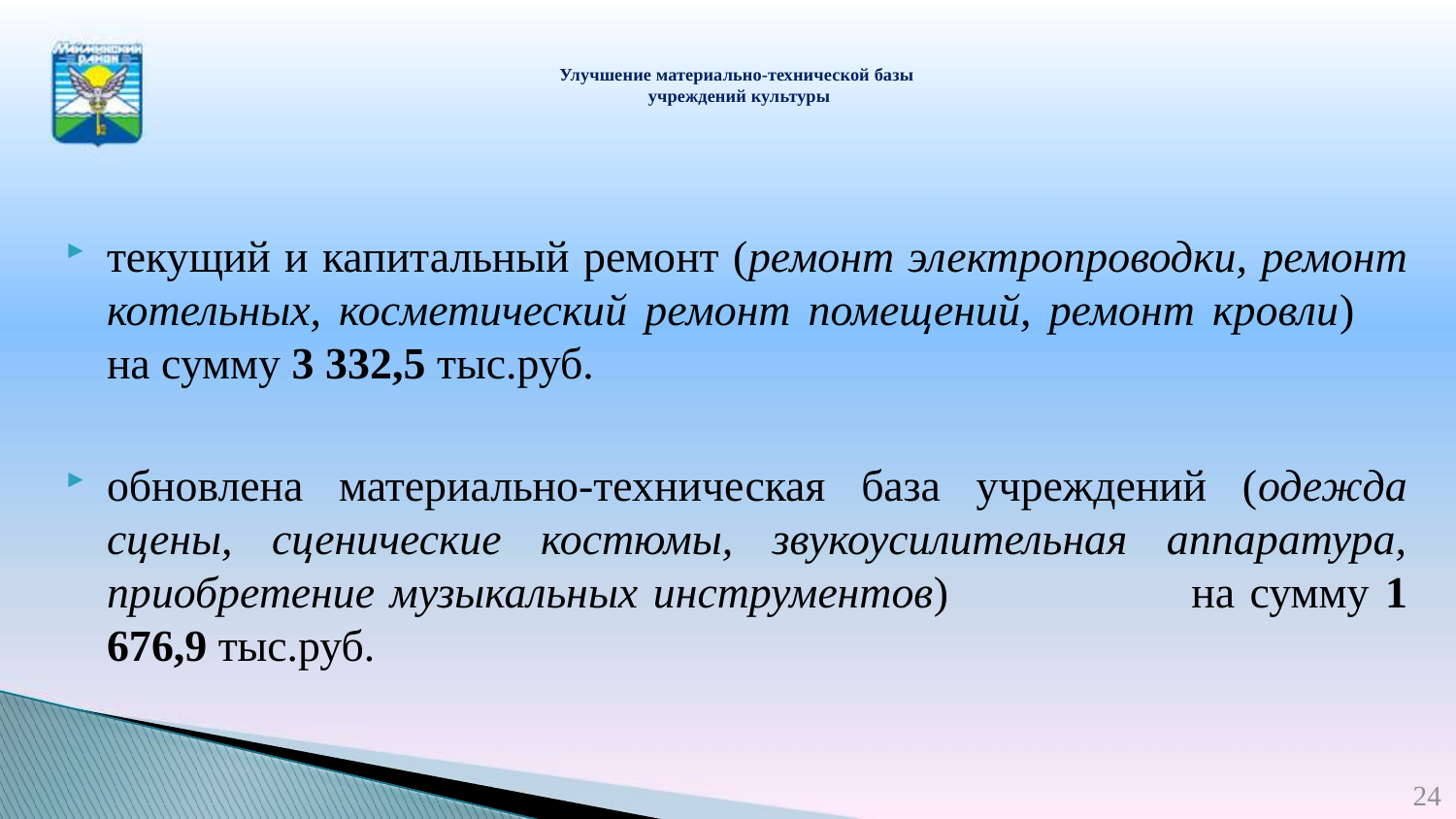

# Улучшение материально-технической базы учреждений культуры

текущий и капитальный ремонт (ремонт электропроводки, ремонт котельных, косметический ремонт помещений, ремонт кровли)    на сумму 3 332,5 тыс.руб.

обновлена материально-техническая база учреждений (одежда сцены, сценические костюмы, звукоусилительная аппаратура, приобретение музыкальных инструментов)                на сумму 1 676,9 тыс.руб.

24